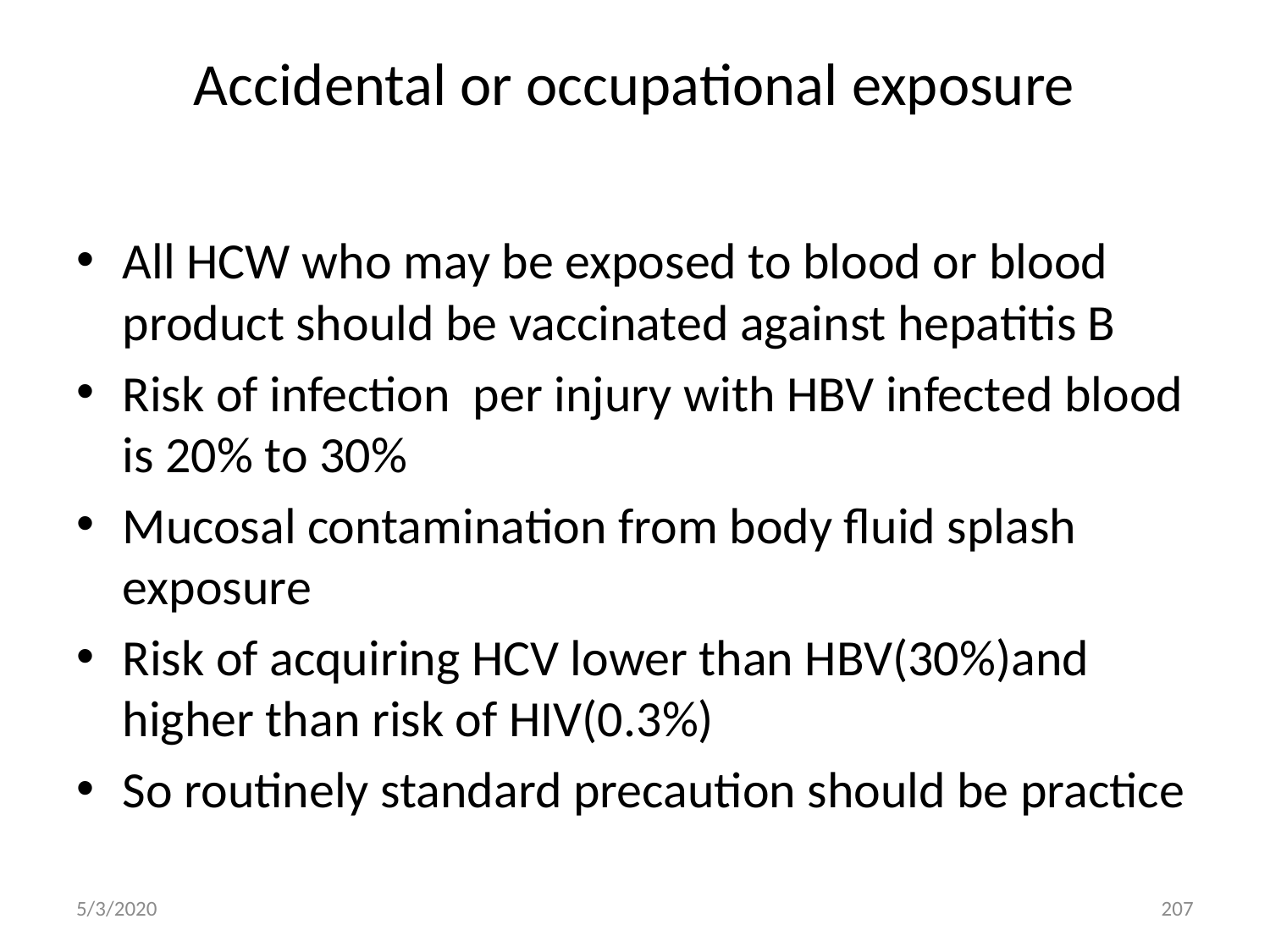

# Accidental or occupational exposure
All HCW who may be exposed to blood or blood product should be vaccinated against hepatitis B
Risk of infection  per injury with HBV infected blood is 20% to 30%
Mucosal contamination from body fluid splash exposure
Risk of acquiring HCV lower than HBV(30%)and higher than risk of HIV(0.3%)
So routinely standard precaution should be practice

5/3/2020
207